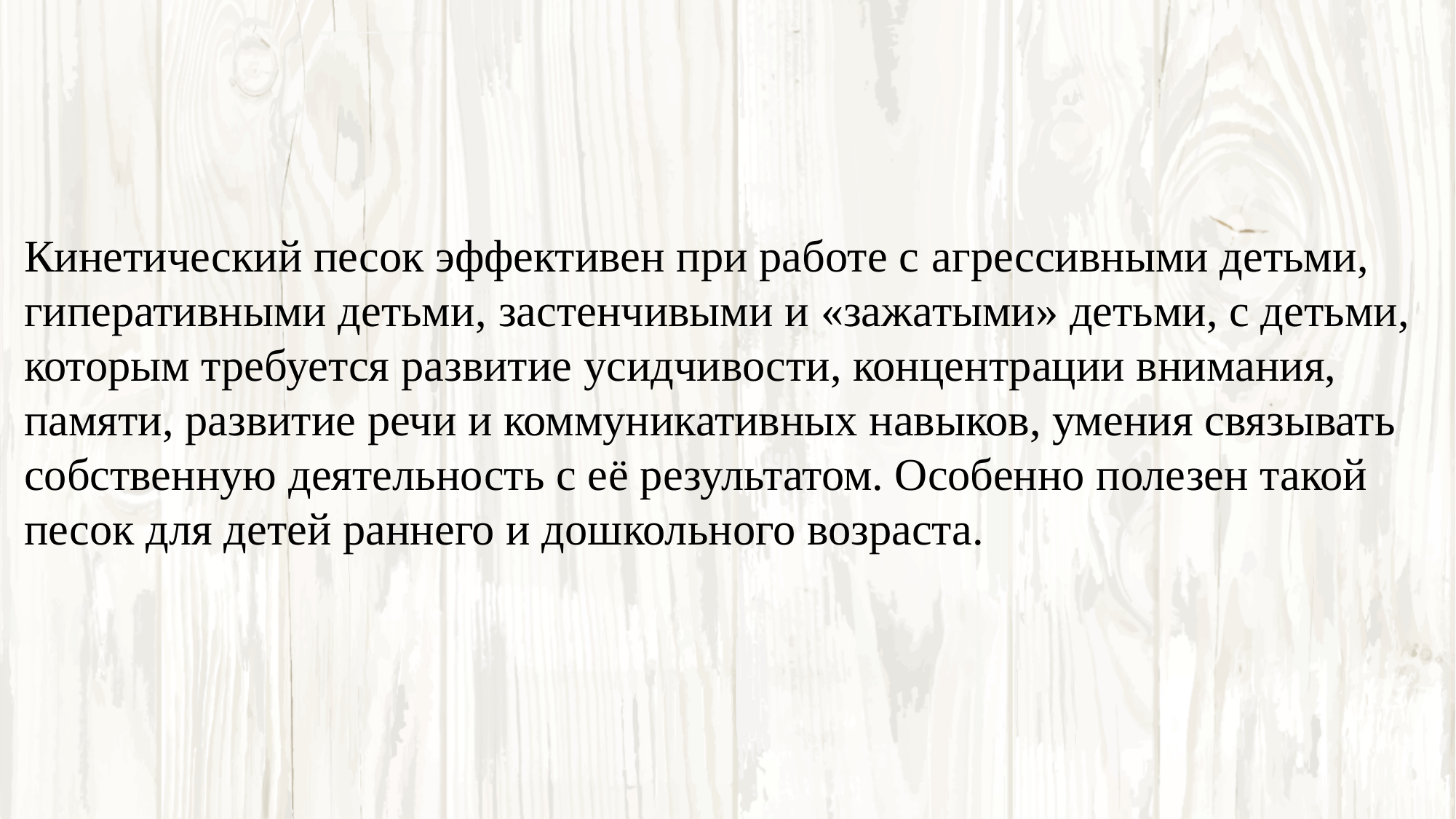

Кинетический песок эффективен при работе с агрессивными детьми, гиперативными детьми, застенчивыми и «зажатыми» детьми, с детьми, которым требуется развитие усидчивости, концентрации внимания, памяти, развитие речи и коммуникативных навыков, умения связывать собственную деятельность с её результатом. Особенно полезен такой песок для детей раннего и дошкольного возраста.